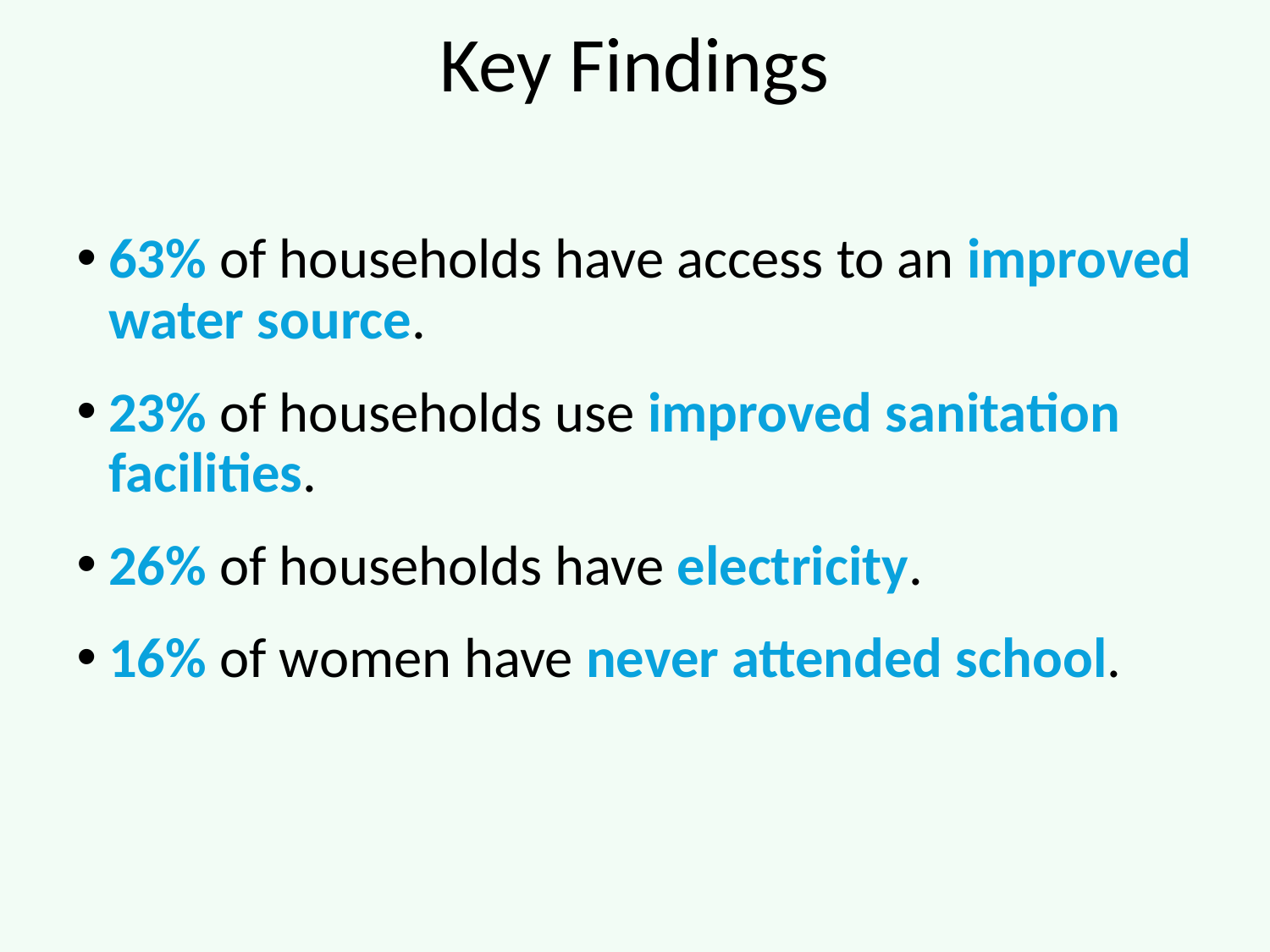

# Key Findings
63% of households have access to an improved water source.
23% of households use improved sanitation facilities.
26% of households have electricity.
16% of women have never attended school.